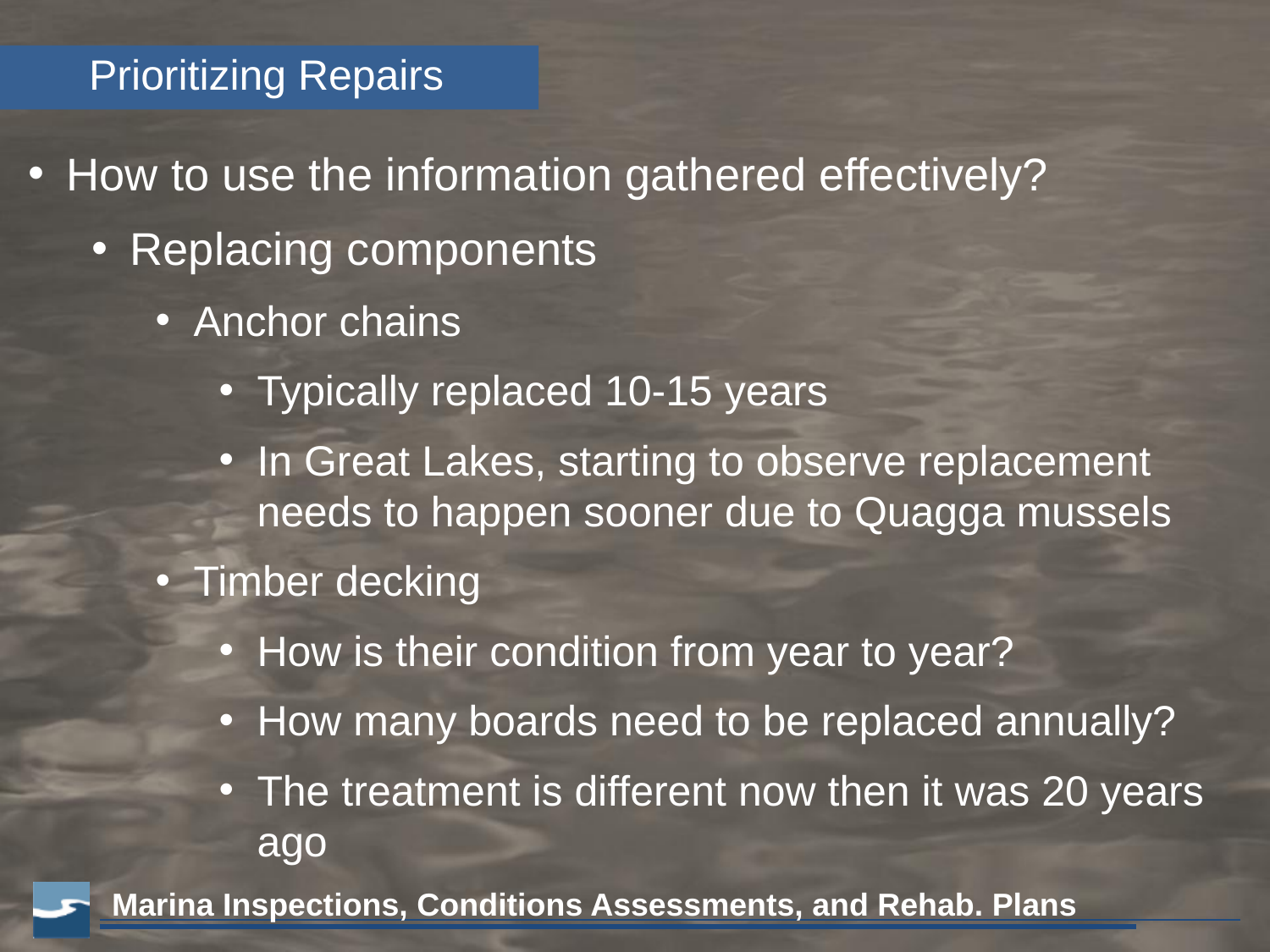

Prioritizing Repairs

How to use the information gathered effectively?
Replacing components
Anchor chains
Typically replaced 10-15 years
In Great Lakes, starting to observe replacement needs to happen sooner due to Quagga mussels
Timber decking
How is their condition from year to year?
How many boards need to be replaced annually?
The treatment is different now then it was 20 years ago